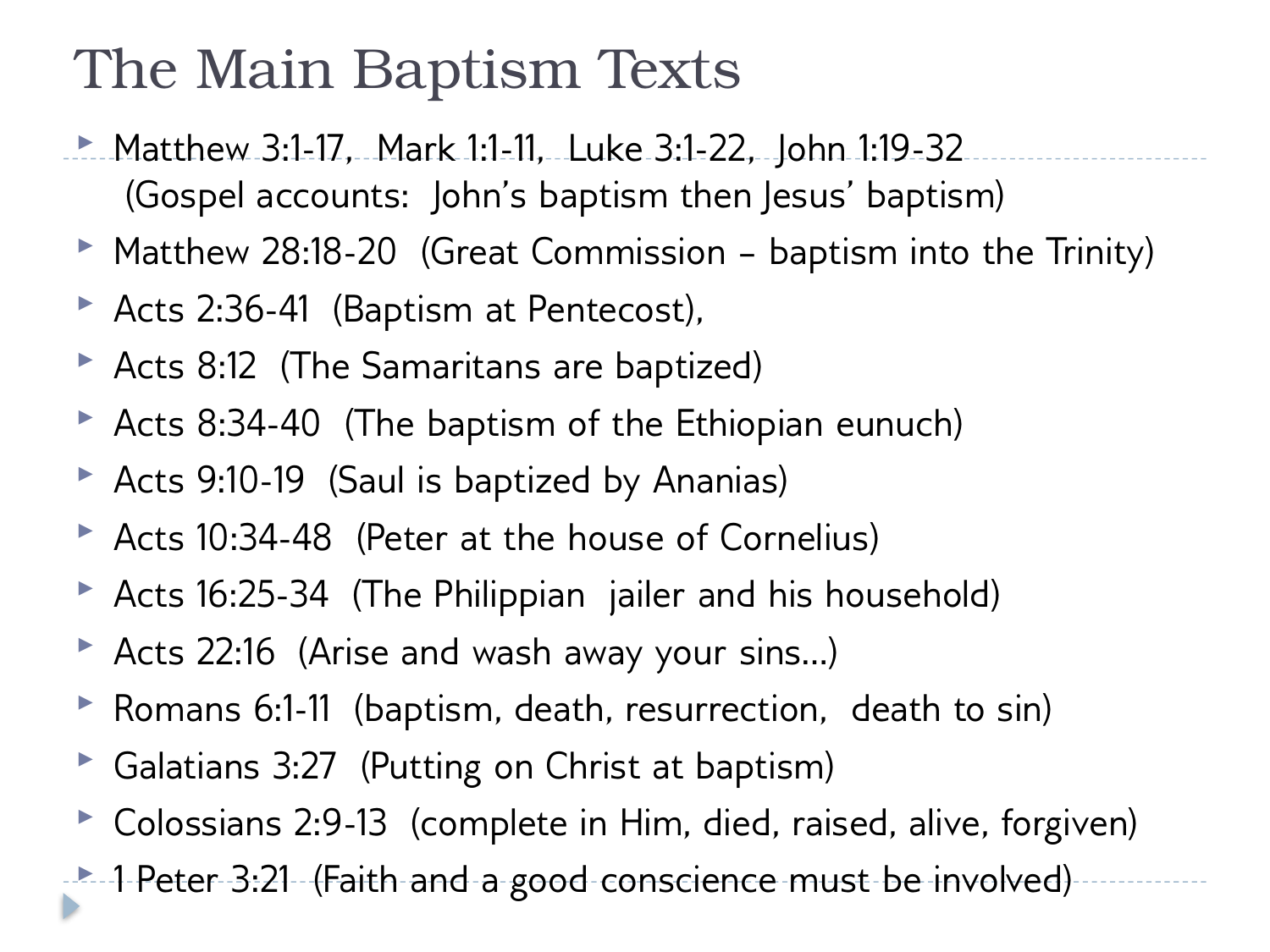

# The Main Baptism Texts
Matthew 3:1-17,  Mark 1:1-11,  Luke 3:1-22,  John 1:19-32
 (Gospel accounts:  John’s baptism then Jesus’ baptism)
Matthew 28:18-20  (Great Commission – baptism into the Trinity)
Acts 2:36-41  (Baptism at Pentecost),
Acts 8:12  (The Samaritans are baptized)
Acts 8:34-40  (The baptism of the Ethiopian eunuch)
Acts 9:10-19  (Saul is baptized by Ananias)
Acts 10:34-48  (Peter at the house of Cornelius)
Acts 16:25-34  (The Philippian  jailer and his household)
Acts 22:16  (Arise and wash away your sins…)
Romans 6:1-11  (baptism, death, resurrection,  death to sin)
Galatians 3:27  (Putting on Christ at baptism)
Colossians 2:9-13  (complete in Him, died, raised, alive, forgiven)
1 Peter 3:21  (Faith and a good conscience must be involved)